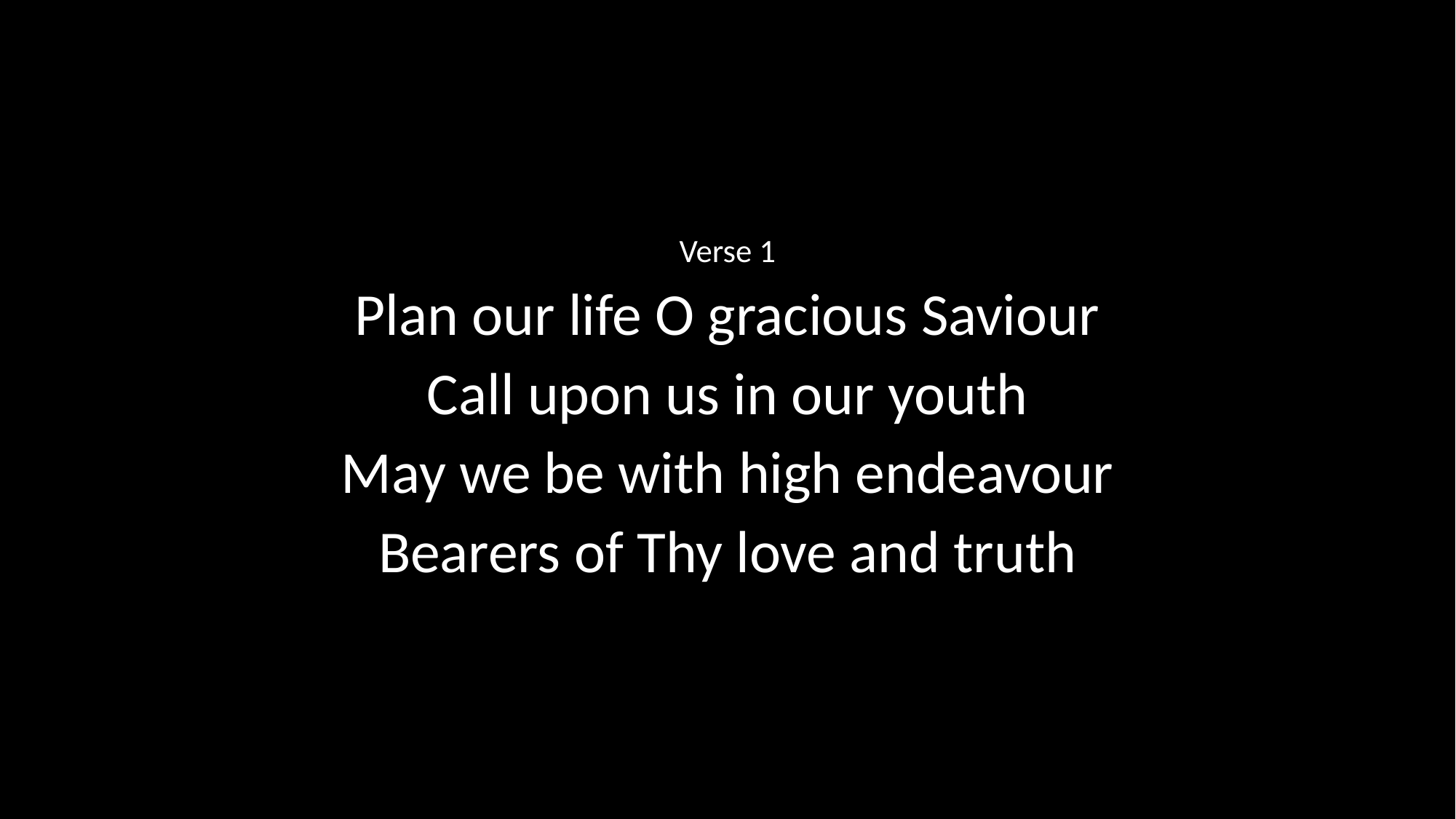

Verse 1
Plan our life O gracious Saviour
Call upon us in our youth
May we be with high endeavour
Bearers of Thy love and truth